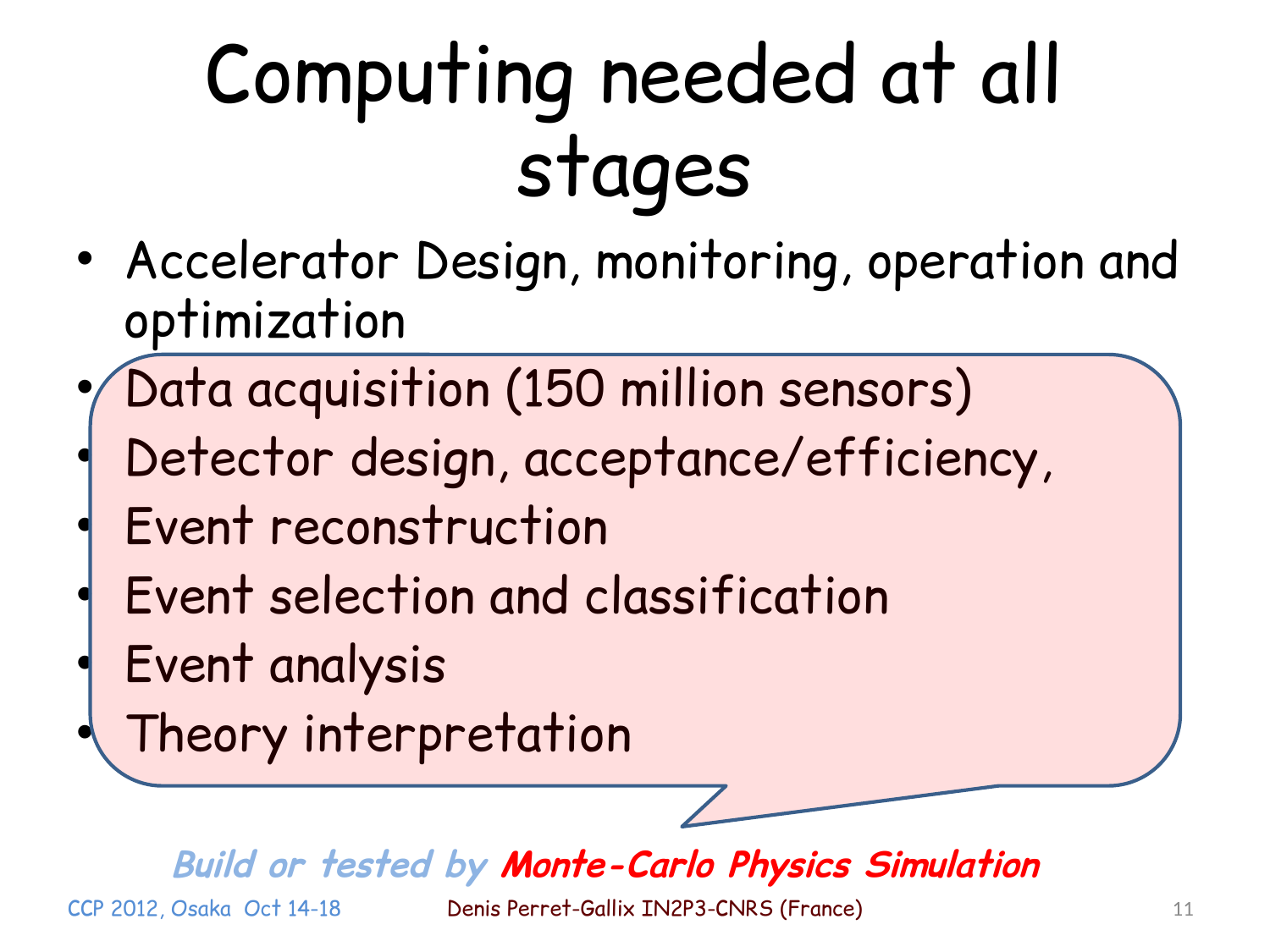

# Computing needed at all stages
Accelerator Design, monitoring, operation and optimization
Data acquisition (150 million sensors)
Detector design, acceptance/efficiency,
Event reconstruction
Event selection and classification
Event analysis
Theory interpretation

Build or tested by Monte-Carlo Physics Simulation
CCP 2012, Osaka  Oct 14-18
Denis Perret-Gallix IN2P3-CNRS (France)
11